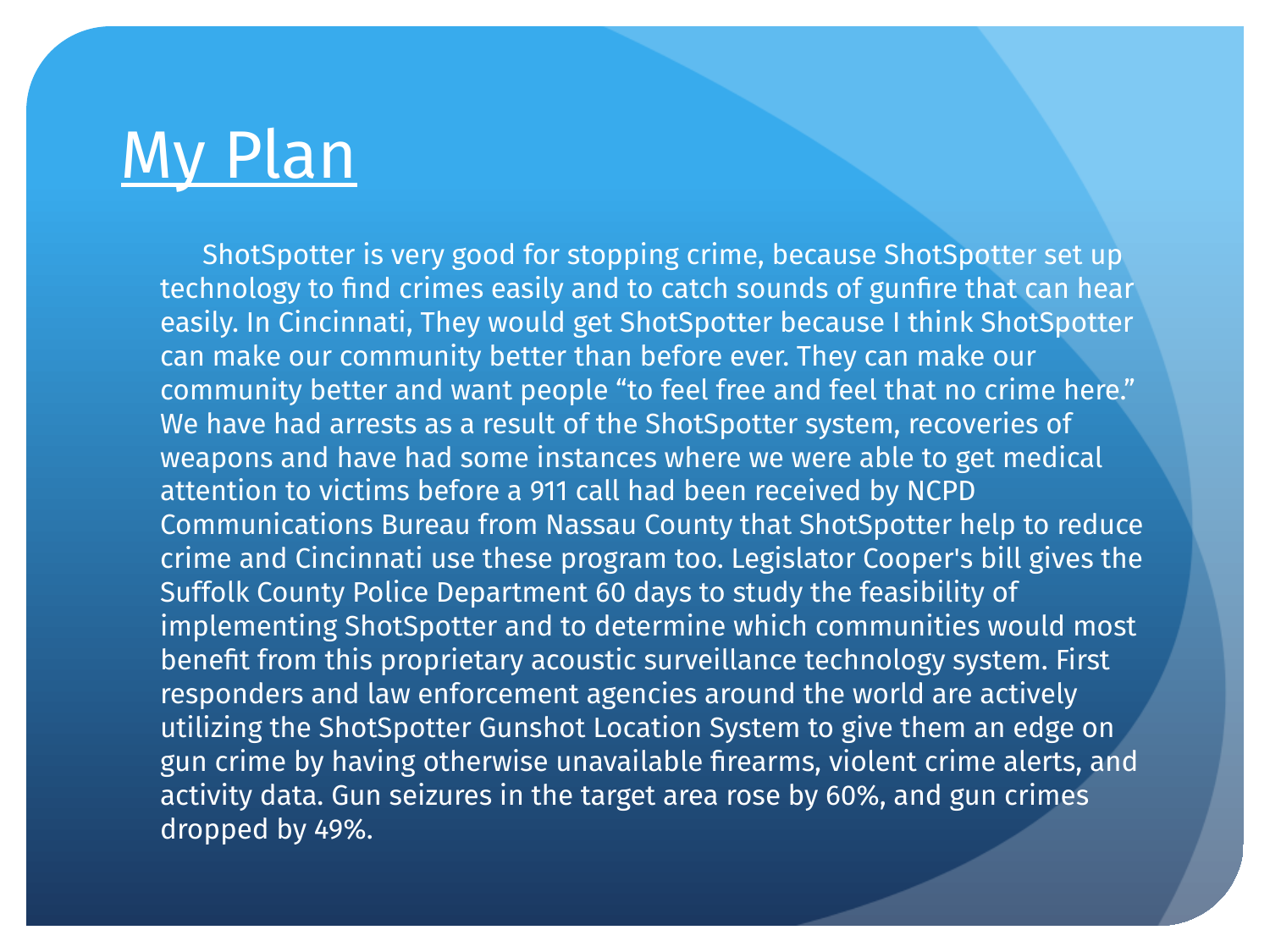

# My Plan
           ShotSpotter is very good for stopping crime, because ShotSpotter set up technology to find crimes easily and to catch sounds of gunfire that can hear easily. In Cincinnati, They would get ShotSpotter because I think ShotSpotter can make our community better than before ever. They can make our community better and want people “to feel free and feel that no crime here.” We have had arrests as a result of the ShotSpotter system, recoveries of weapons and have had some instances where we were able to get medical attention to victims before a 911 call had been received by NCPD Communications Bureau from Nassau County that ShotSpotter help to reduce crime and Cincinnati use these program too. Legislator Cooper's bill gives the Suffolk County Police Department 60 days to study the feasibility of implementing ShotSpotter and to determine which communities would most benefit from this proprietary acoustic surveillance technology system. First responders and law enforcement agencies around the world are actively utilizing the ShotSpotter Gunshot Location System to give them an edge on gun crime by having otherwise unavailable firearms, violent crime alerts, and activity data. Gun seizures in the target area rose by 60%, and gun crimes dropped by 49%.